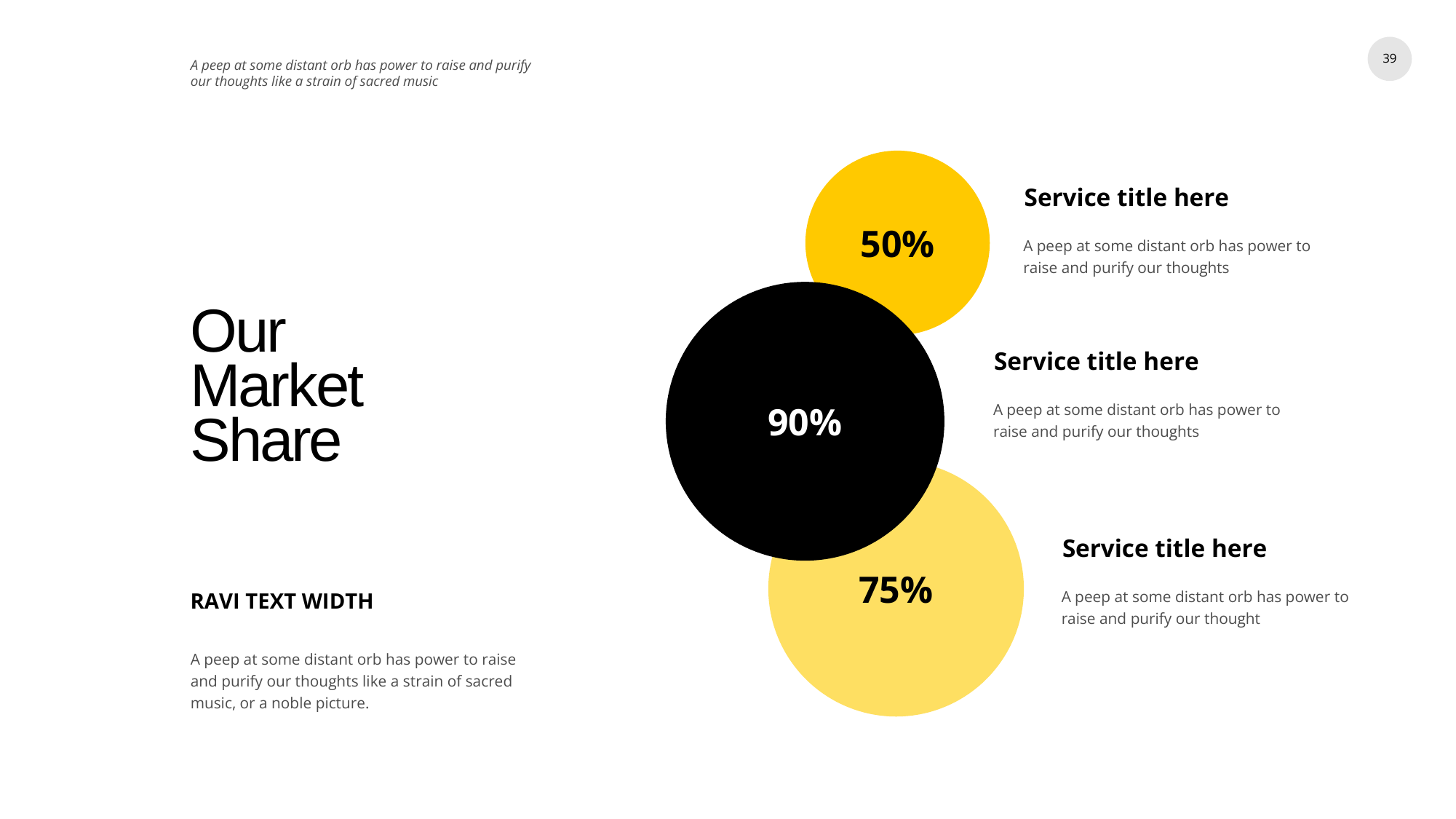

39
A peep at some distant orb has power to raise and purify our thoughts like a strain of sacred music

50%
Service title here
A peep at some distant orb has power to raise and purify our thoughts
90%
# Our Market Share
Service title here
A peep at some distant orb has power to raise and purify our thoughts

75%
Service title here
A peep at some distant orb has power to raise and purify our thought
RAVI TEXT WIDTH
A peep at some distant orb has power to raise and purify our thoughts like a strain of sacred music, or a noble picture.